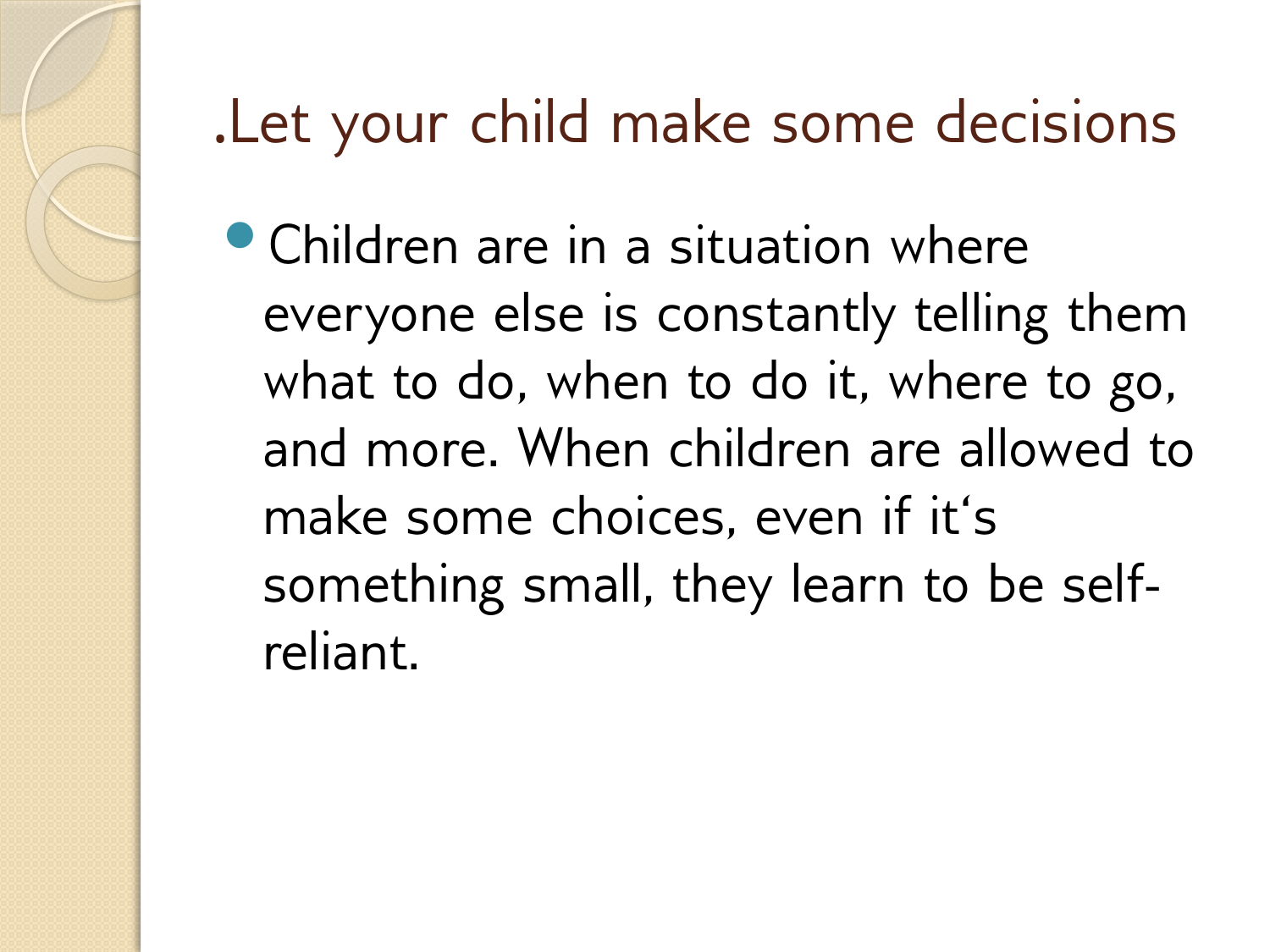

# Let your child make some decisions.
Children are in a situation where everyone else is constantly telling them what to do, when to do it, where to go, and more. When children are allowed to make some choices, even if it‘s something small, they learn to be self-reliant.